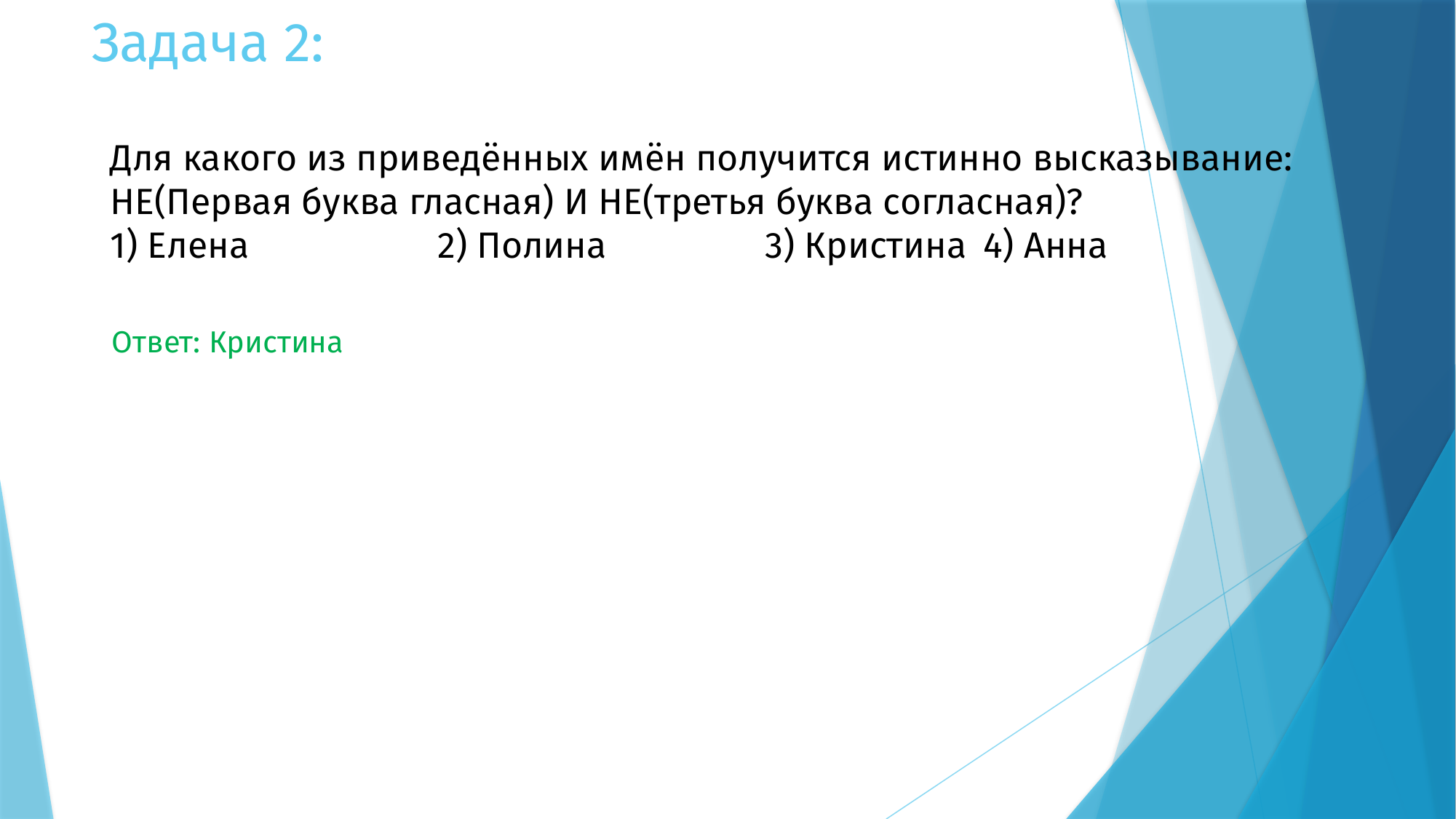

# Задача 2:
Для какого из приведённых имён получится истинно высказывание:
НЕ(Первая буква гласная) И НЕ(третья буква согласная)?
1) Елена 		2) Полина		3) Кристина 	4) Анна
Ответ: Кристина